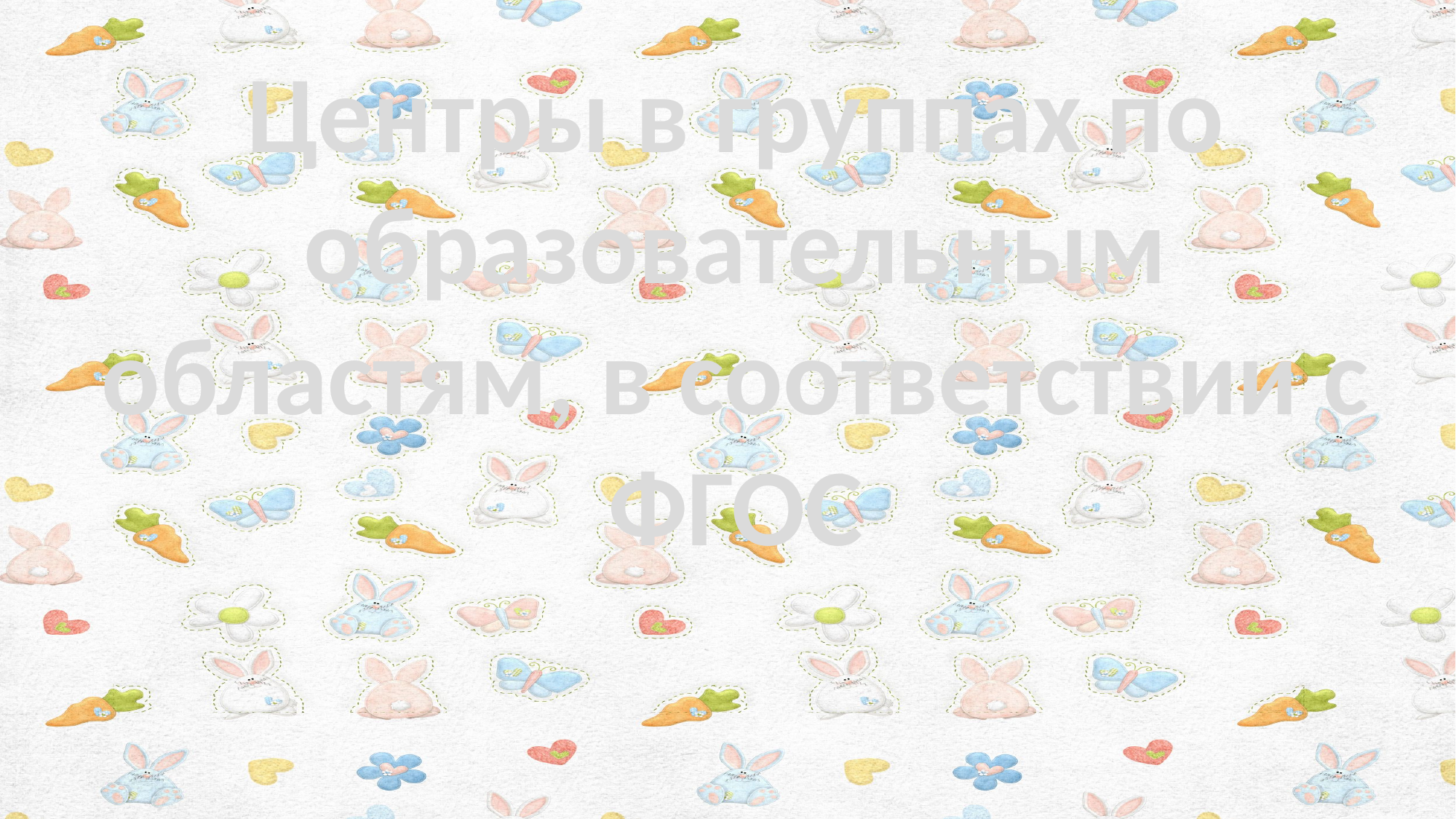

Центры в группах по образовательным
областям, в соответствии с ФГОС